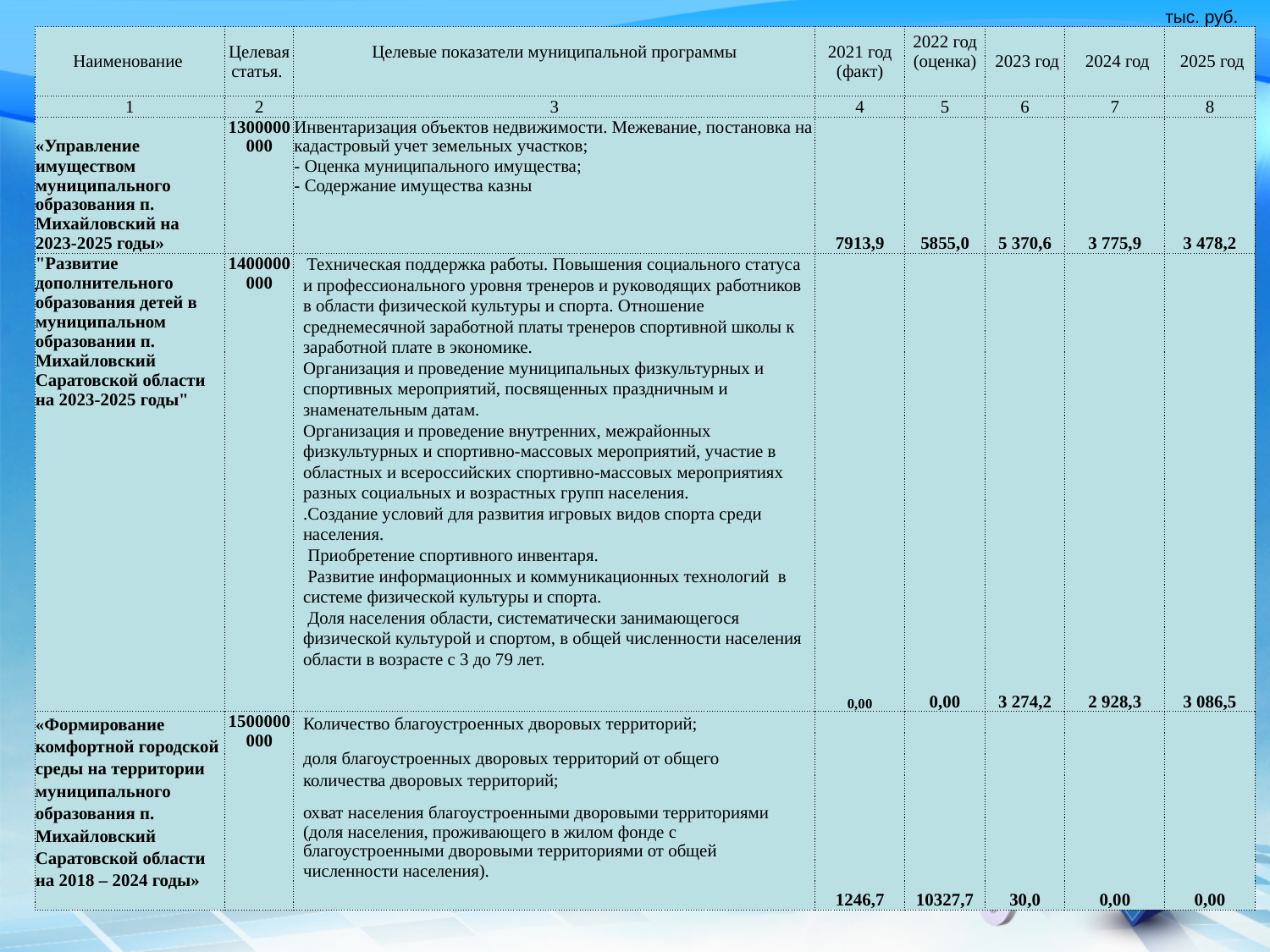

|  |  |  |  |  |  |  | тыс. руб. |
| --- | --- | --- | --- | --- | --- | --- | --- |
| Наименование | Целевая статья. | Целевые показатели муниципальной программы | 2021 год (факт) | 2022 год (оценка) | 2023 год | 2024 год | 2025 год |
| 1 | 2 | 3 | 4 | 5 | 6 | 7 | 8 |
| «Управление имуществом муниципального образования п. Михайловский на 2023-2025 годы» | 1300000000 | Инвентаризация объектов недвижимости. Межевание, постановка на кадастровый учет земельных участков; - Оценка муниципального имущества; - Содержание имущества казны | 7913,9 | 5855,0 | 5 370,6 | 3 775,9 | 3 478,2 |
| "Развитие дополнительного образования детей в муниципальном образовании п. Михайловский Саратовской области на 2023-2025 годы" | 1400000000 | Техническая поддержка работы. Повышения социального статуса и профессионального уровня тренеров и руководящих работников в области физической культуры и спорта. Отношение среднемесячной заработной платы тренеров спортивной школы к заработной плате в экономике. Организация и проведение муниципальных физкультурных и спортивных мероприятий, посвященных праздничным и знаменательным датам. Организация и проведение внутренних, межрайонных физкультурных и спортивно-массовых мероприятий, участие в областных и всероссийских спортивно-массовых мероприятиях разных социальных и возрастных групп населения. .Создание условий для развития игровых видов спорта среди населения. Приобретение спортивного инвентаря. Развитие информационных и коммуникационных технологий в системе физической культуры и спорта. Доля населения области, систематически занимающегося физической культурой и спортом, в общей численности населения области в возрасте с 3 до 79 лет. | 0,00 | 0,00 | 3 274,2 | 2 928,3 | 3 086,5 |
| «Формирование комфортной городской среды на территории муниципального образования п. Михайловский Саратовской области на 2018 – 2024 годы» | 1500000000 | Количество благоустроенных дворовых территорий; доля благоустроенных дворовых территорий от общего количества дворовых территорий; охват населения благоустроенными дворовыми территориями (доля населения, проживающего в жилом фонде с благоустроенными дворовыми территориями от общей численности населения). | 1246,7 | 10327,7 | 30,0 | 0,00 | 0,00 |